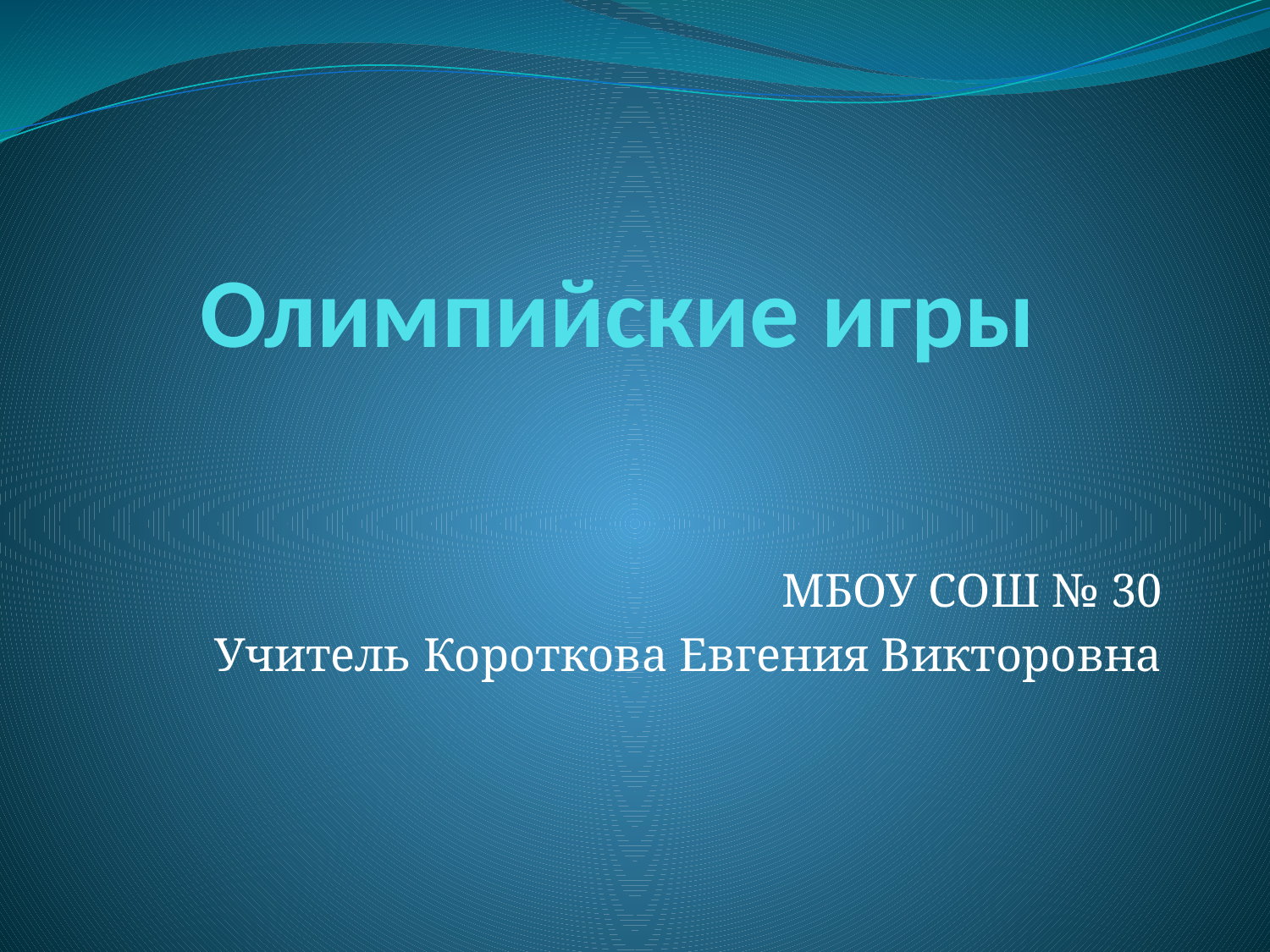

# Олимпийские игры
МБОУ СОШ № 30
Учитель Короткова Евгения Викторовна